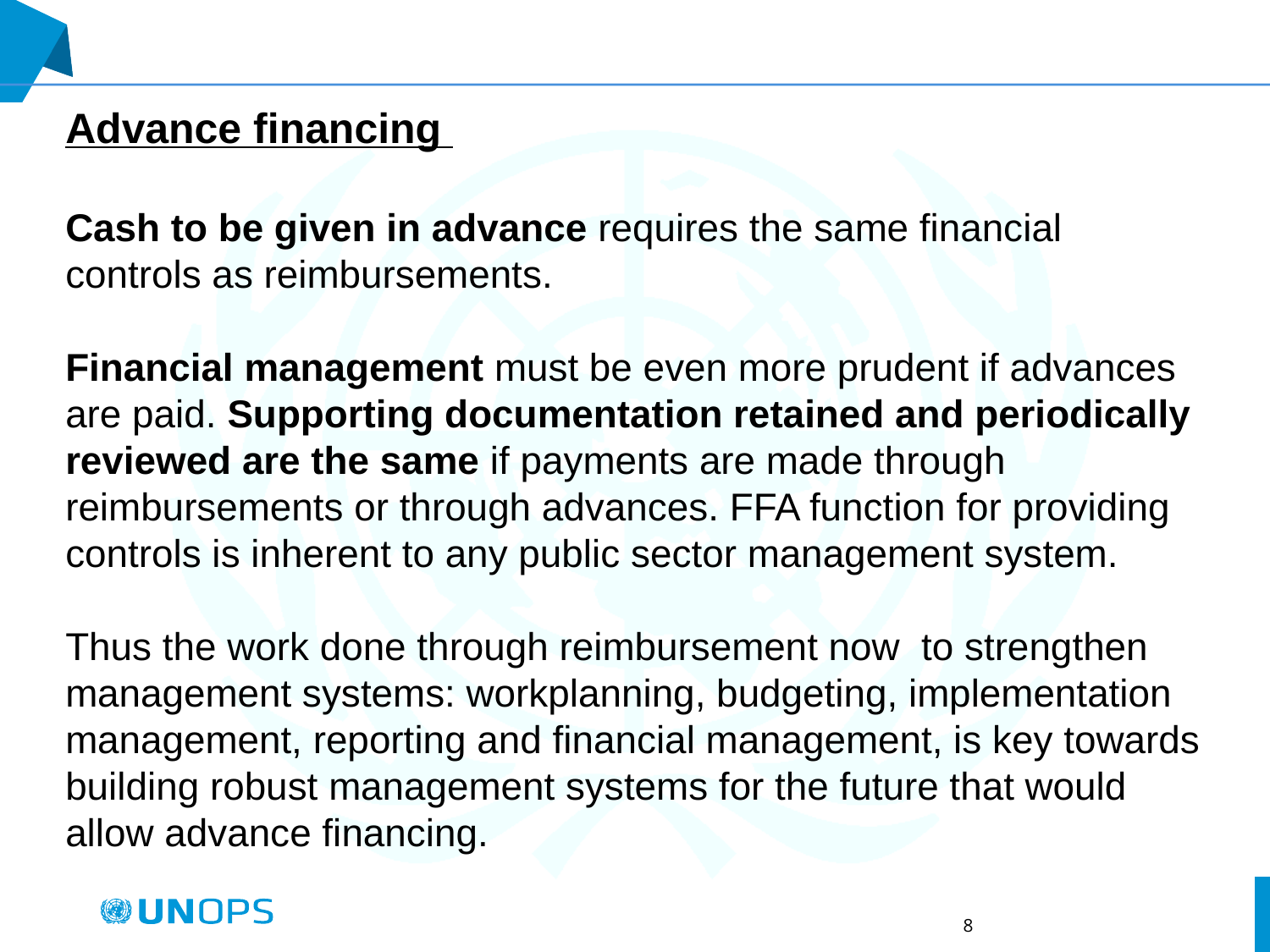

Advance financing

Cash to be given in advance requires the same financial controls as reimbursements.

Financial management must be even more prudent if advances are paid. Supporting documentation retained and periodically reviewed are the same if payments are made through reimbursements or through advances. FFA function for providing controls is inherent to any public sector management system.

Thus the work done through reimbursement now  to strengthen management systems: workplanning, budgeting, implementation management, reporting and financial management, is key towards building robust management systems for the future that would allow advance financing.
8